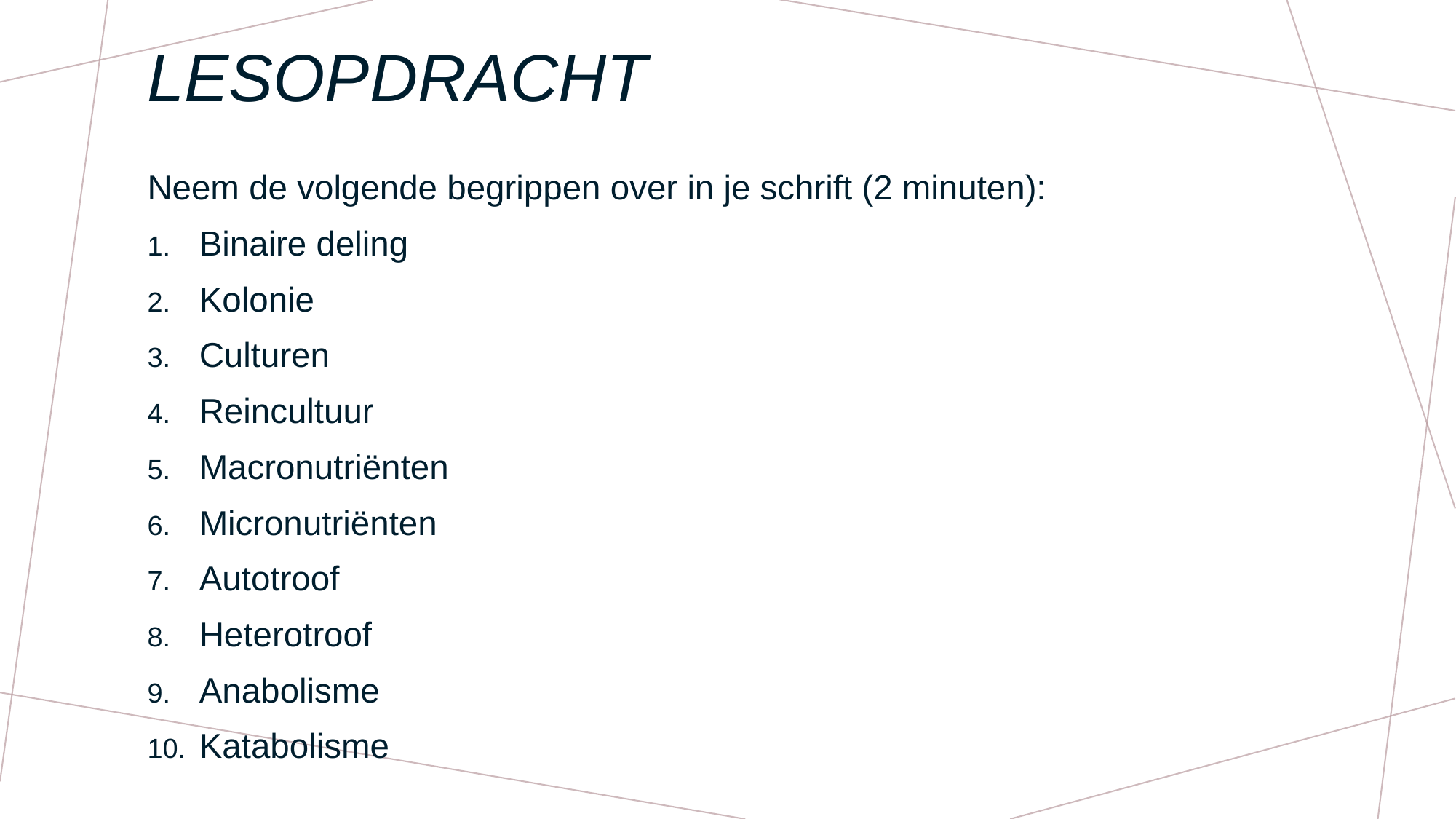

# Lesopdracht
Neem de volgende begrippen over in je schrift (2 minuten):
Binaire deling
Kolonie
Culturen
Reincultuur
Macronutriënten
Micronutriënten
Autotroof
Heterotroof
Anabolisme
Katabolisme